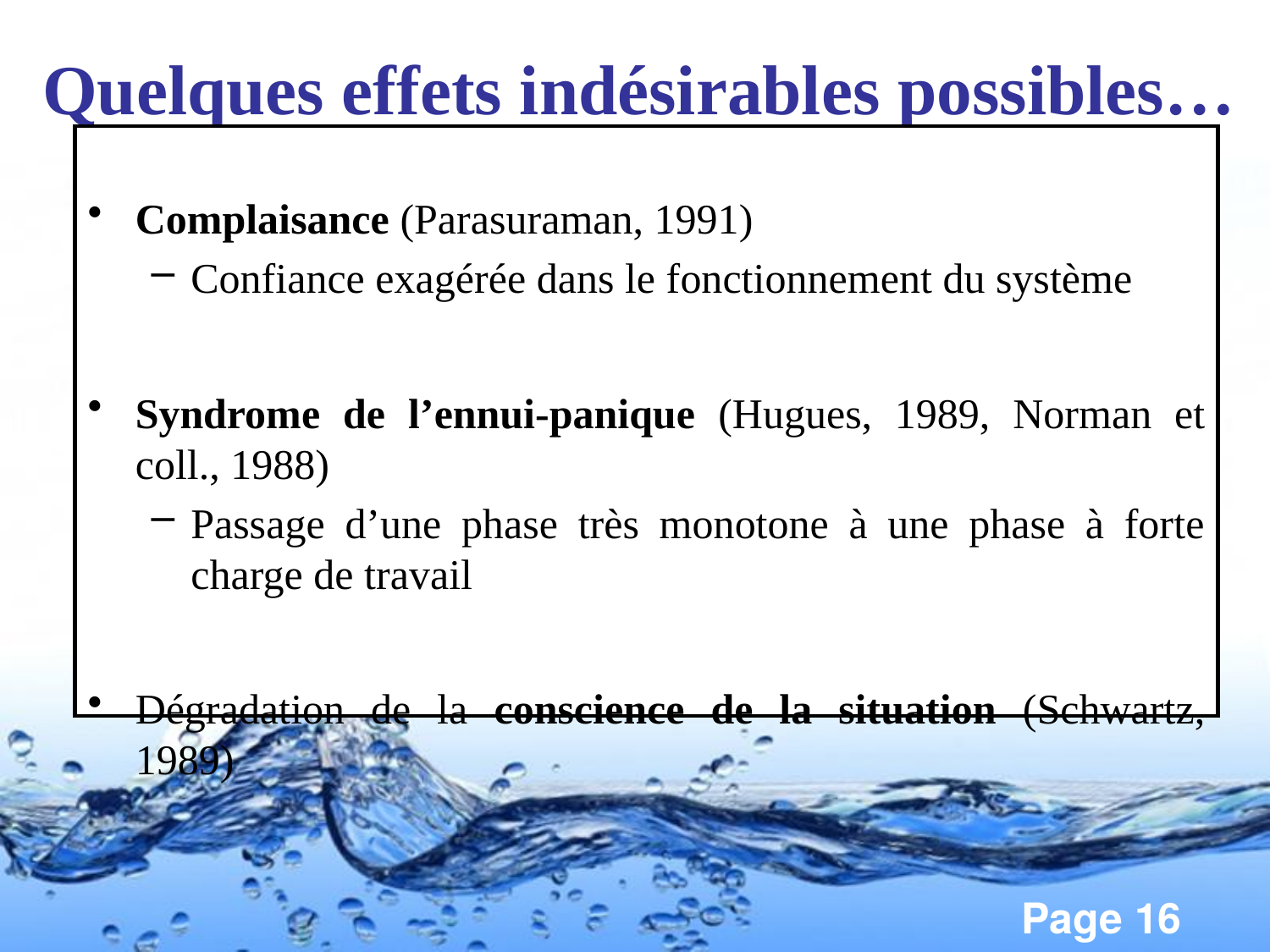

# Quelques effets indésirables possibles…

Complaisance (Parasuraman, 1991)
Confiance exagérée dans le fonctionnement du système

Syndrome de l’ennui-panique (Hugues, 1989, Norman et coll., 1988)
Passage d’une phase très monotone à une phase à forte charge de travail

Dégradation de la conscience de la situation (Schwartz, 1989)